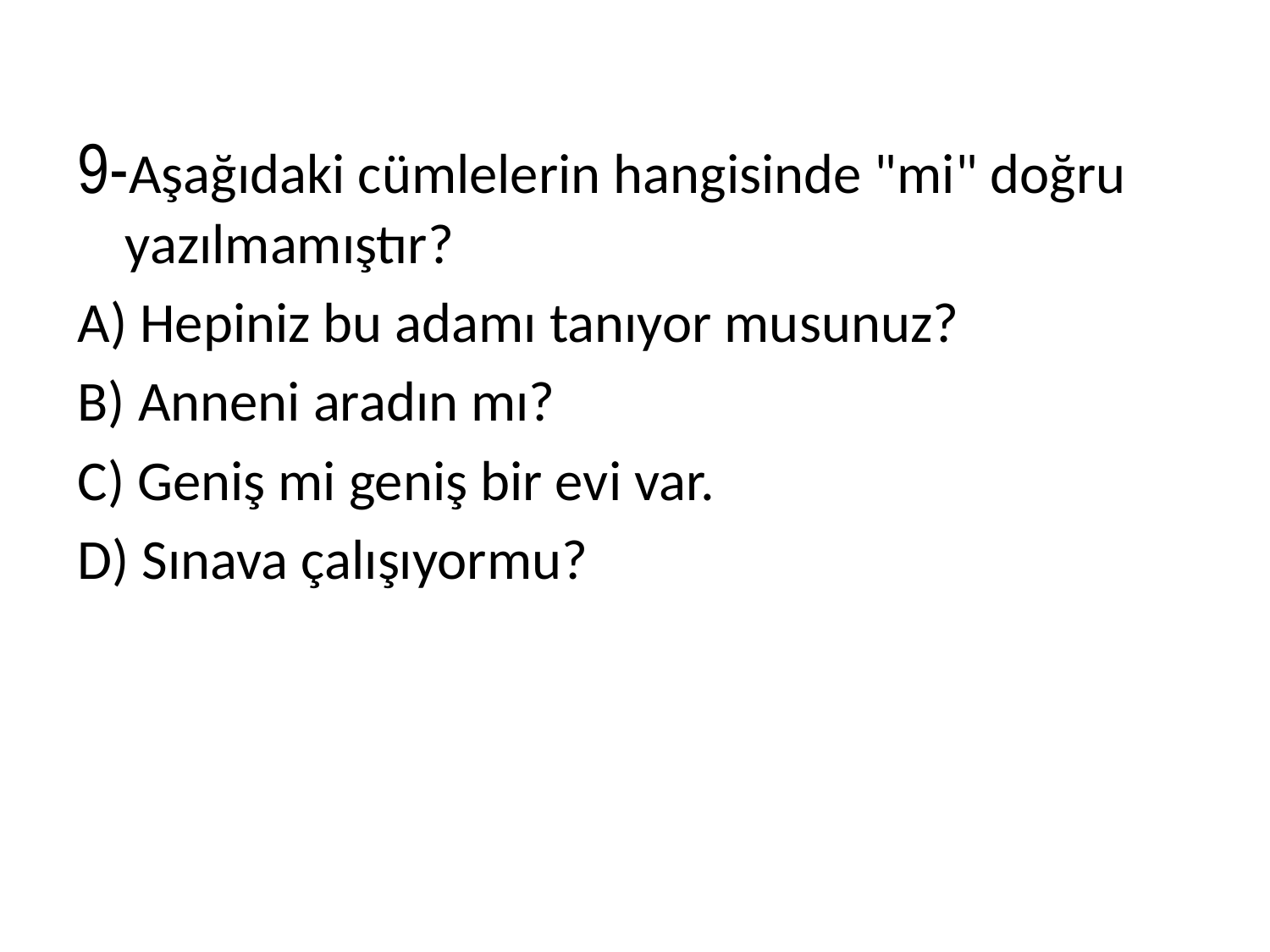

9-Aşağıdaki cümlelerin hangisinde "mi" doğru yazılmamıştır?
A) Hepiniz bu adamı tanıyor musunuz?
B) Anneni aradın mı?
C) Geniş mi geniş bir evi var.
D) Sınava çalışıyormu?